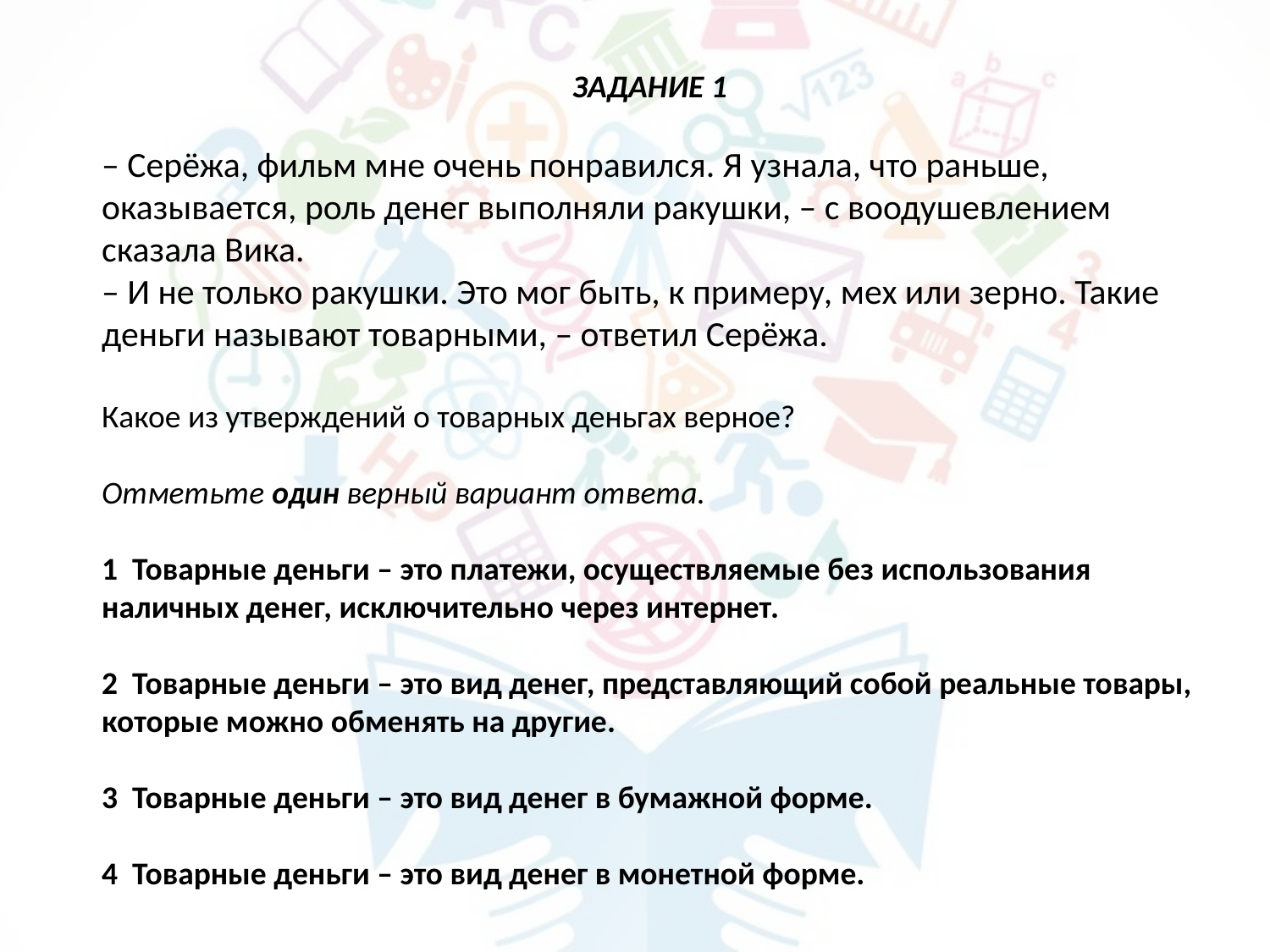

ЗАДАНИЕ 1

– Серёжа, фильм мне очень понравился. Я узнала, что раньше, оказывается, роль денег выполняли ракушки, – с воодушевлением сказала Вика.
– И не только ракушки. Это мог быть, к примеру, мех или зерно. Такие деньги называют товарными, – ответил Серёжа.

Какое из утверждений о товарных деньгах верное?
Отметьте один верный вариант ответа.
1  Товарные деньги – это платежи, осуществляемые без использования наличных денег, исключительно через интернет.
2  Товарные деньги – это вид денег, представляющий собой реальные товары, которые можно обменять на другие.
3  Товарные деньги – это вид денег в бумажной форме.
4  Товарные деньги – это вид денег в монетной форме.